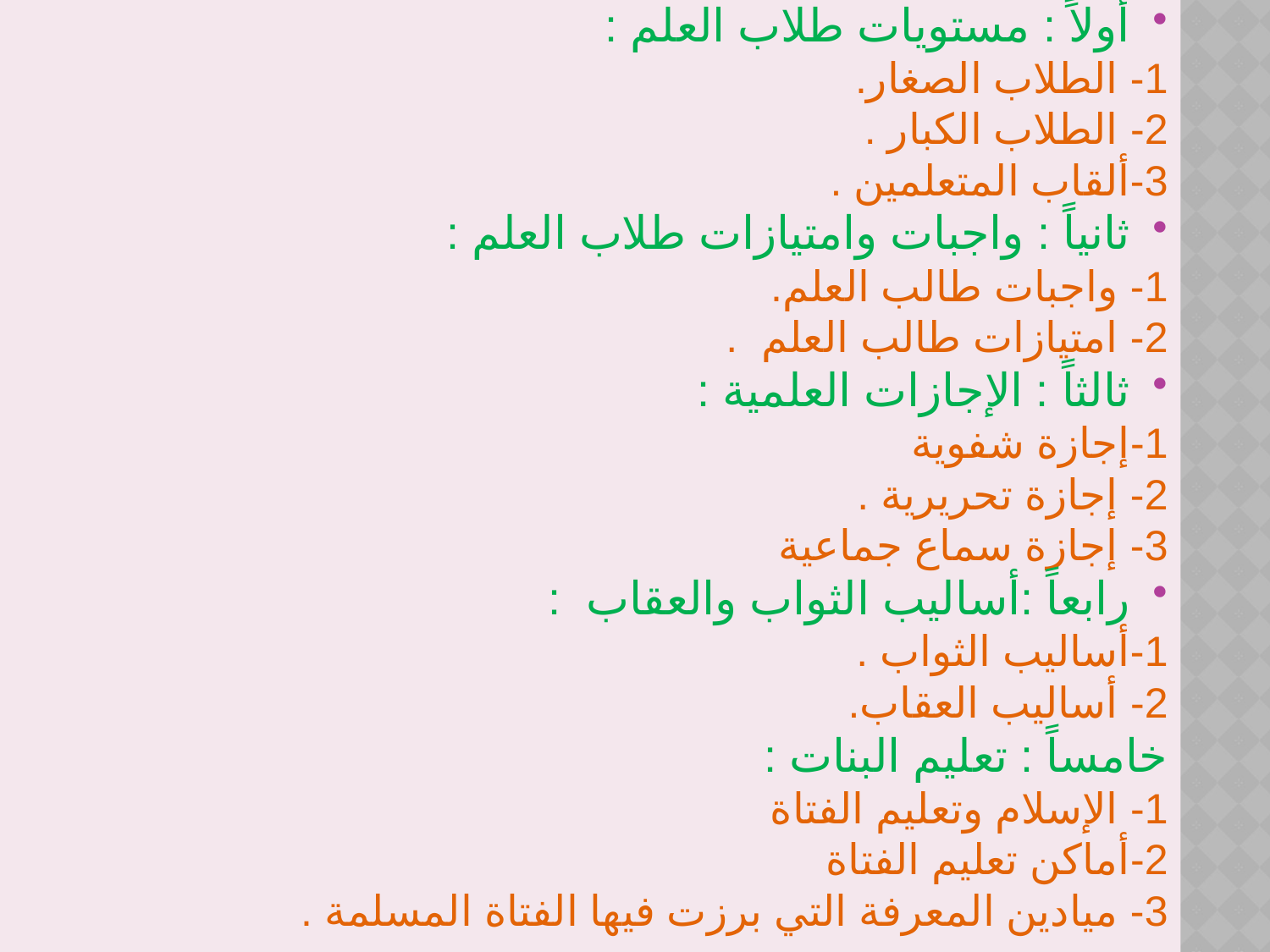

أولاً : مستويات طلاب العلم :
1- الطلاب الصغار.
2- الطلاب الكبار .
3-ألقاب المتعلمين .
ثانياً : واجبات وامتيازات طلاب العلم :
1- واجبات طالب العلم.
2- امتيازات طالب العلم  .
ثالثاً : الإجازات العلمية :
1-إجازة شفوية
2- إجازة تحريرية .
3- إجازة سماع جماعية
رابعاً :أساليب الثواب والعقاب  :
1-أساليب الثواب .
2- أساليب العقاب.
خامساً : تعليم البنات :
1- الإسلام وتعليم الفتاة
2-أماكن تعليم الفتاة
3- ميادين المعرفة التي برزت فيها الفتاة المسلمة .